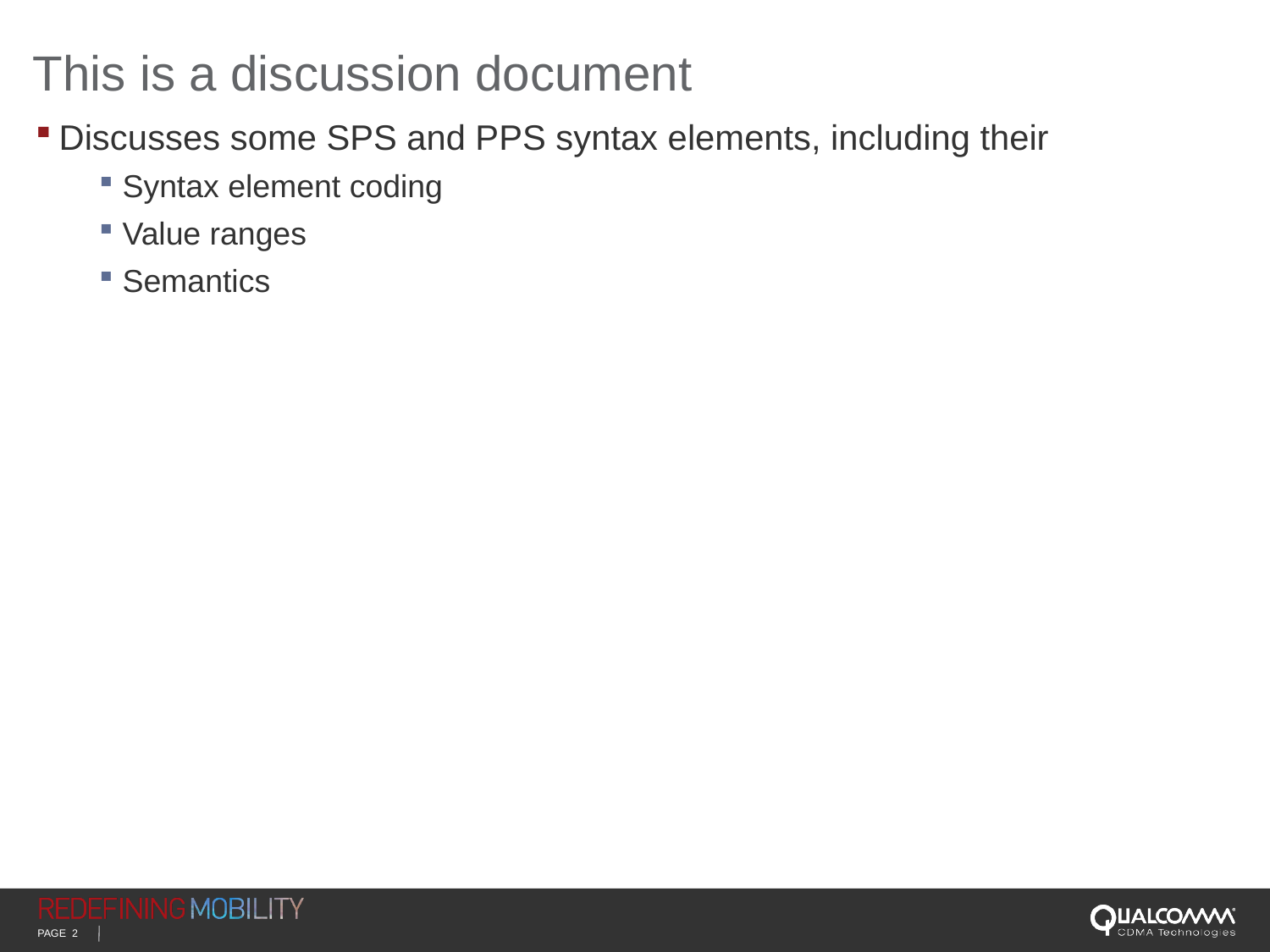

# This is a discussion document
Discusses some SPS and PPS syntax elements, including their
Syntax element coding
Value ranges
Semantics